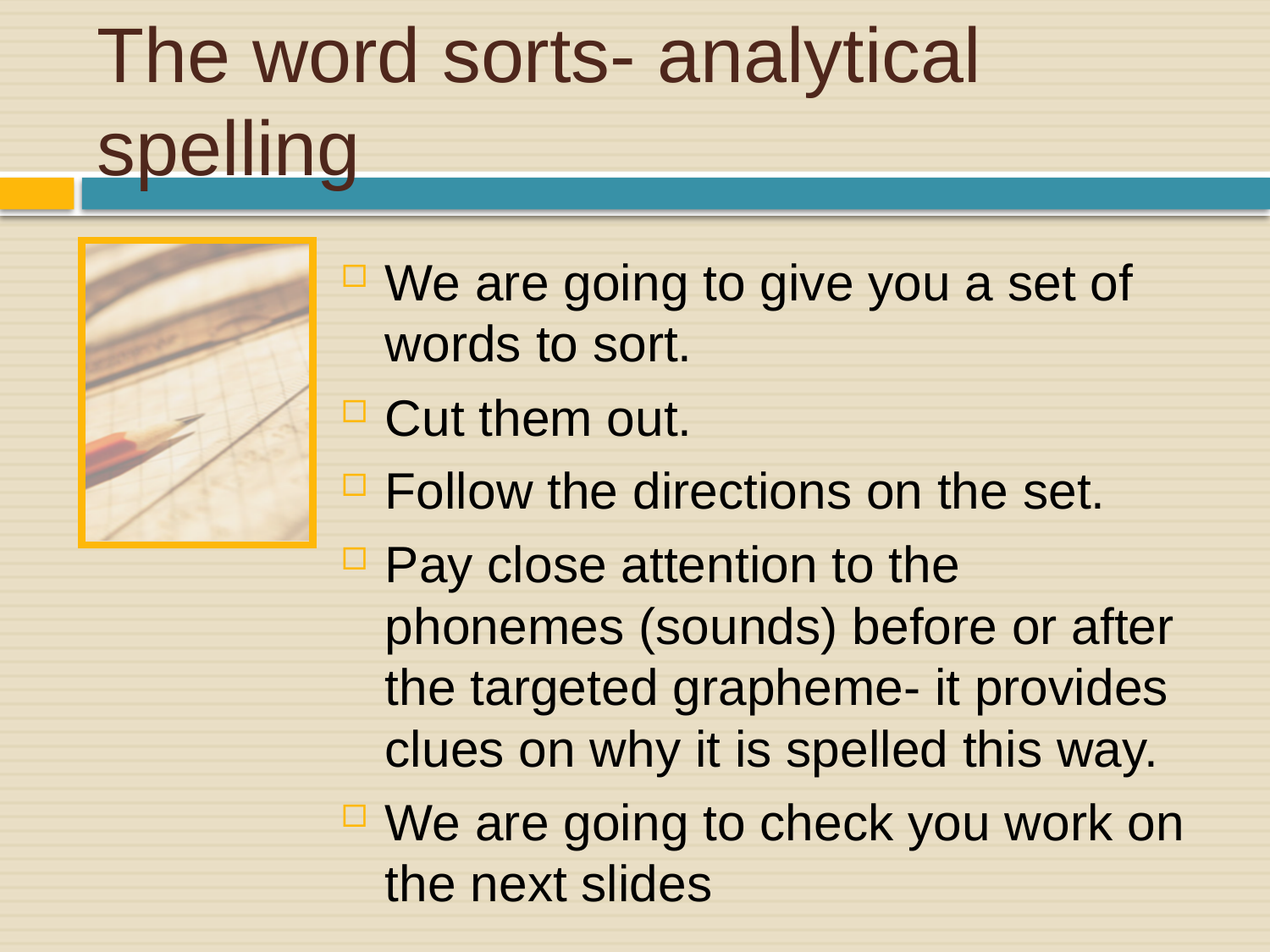

# The word sorts- analytical spelling
We are going to give you a set of words to sort.
Cut them out.
Follow the directions on the set.
Pay close attention to the phonemes (sounds) before or after the targeted grapheme- it provides clues on why it is spelled this way.
We are going to check you work on the next slides